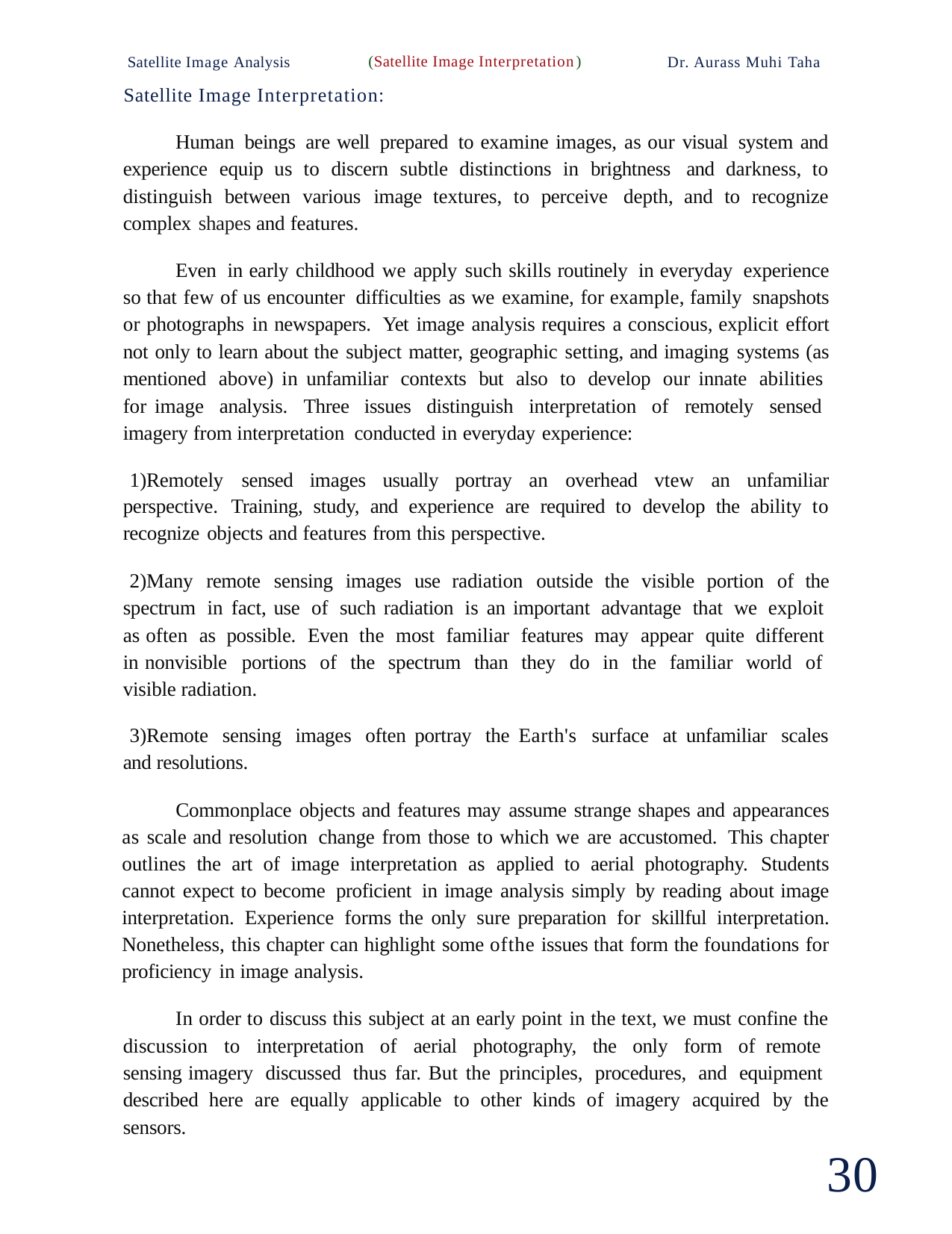

(Satellite Image Interpretation)
Satellite Image Analysis
Dr. Aurass Muhi Taha
Satellite Image Interpretation:

Human  beings  are well  prepared  to examine images, as our visual  system and experience  equip  us  to  discern  subtle  distinctions  in  brightness   and  darkness,  to distinguish  between  various  image  textures,  to  perceive   depth,  and  to  recognize complex shapes and features.

Even  in early childhood we apply such skills routinely  in everyday  experience so that few of us encounter  difficulties as we examine, for example, family  snapshots or photographs in newspapers.  Yet image analysis requires a conscious, explicit effort not only to learn about the subject matter, geographic setting, and imaging systems (as mentioned  above) in unfamiliar  contexts  but  also  to  develop  our innate  abilities  for image  analysis.  Three  issues  distinguish  interpretation  of  remotely  sensed  imagery from interpretation  conducted in everyday experience:

Remotely   sensed   images   usually   portray   an   overhead   vtew   an   unfamiliar perspective.  Training,  study,  and  experience  are  required  to  develop  the  ability  to recognize objects and features from this perspective.

Many  remote  sensing  images  use  radiation  outside  the  visible  portion  of  the spectrum  in fact, use  of  such radiation  is an important  advantage  that  we  exploit  as often  as  possible.  Even  the  most  familiar  features  may  appear  quite  different  in nonvisible  portions  of  the  spectrum  than  they  do  in  the  familiar  world  of  visible radiation.

Remote  sensing  images  often portray  the Earth's  surface  at unfamiliar  scales and resolutions.

Commonplace objects and features may assume strange shapes and appearances as scale and resolution  change from those to which we are accustomed.  This chapter outlines  the  art  of  image  interpretation  as  applied  to  aerial  photography.  Students cannot expect to become  proficient  in image analysis simply  by reading about image interpretation.  Experience  forms the only  sure preparation  for  skillful  interpretation. Nonetheless, this chapter can highlight some ofthe issues that form the foundations for proficiency in image analysis.

In order to discuss this subject at an early point in the text, we must confine the discussion  to  interpretation  of  aerial  photography,  the  only  form  of remote  sensing imagery  discussed  thus far. But the principles,  procedures,  and  equipment  described here are equally applicable to other kinds of imagery acquired by the sensors.
30